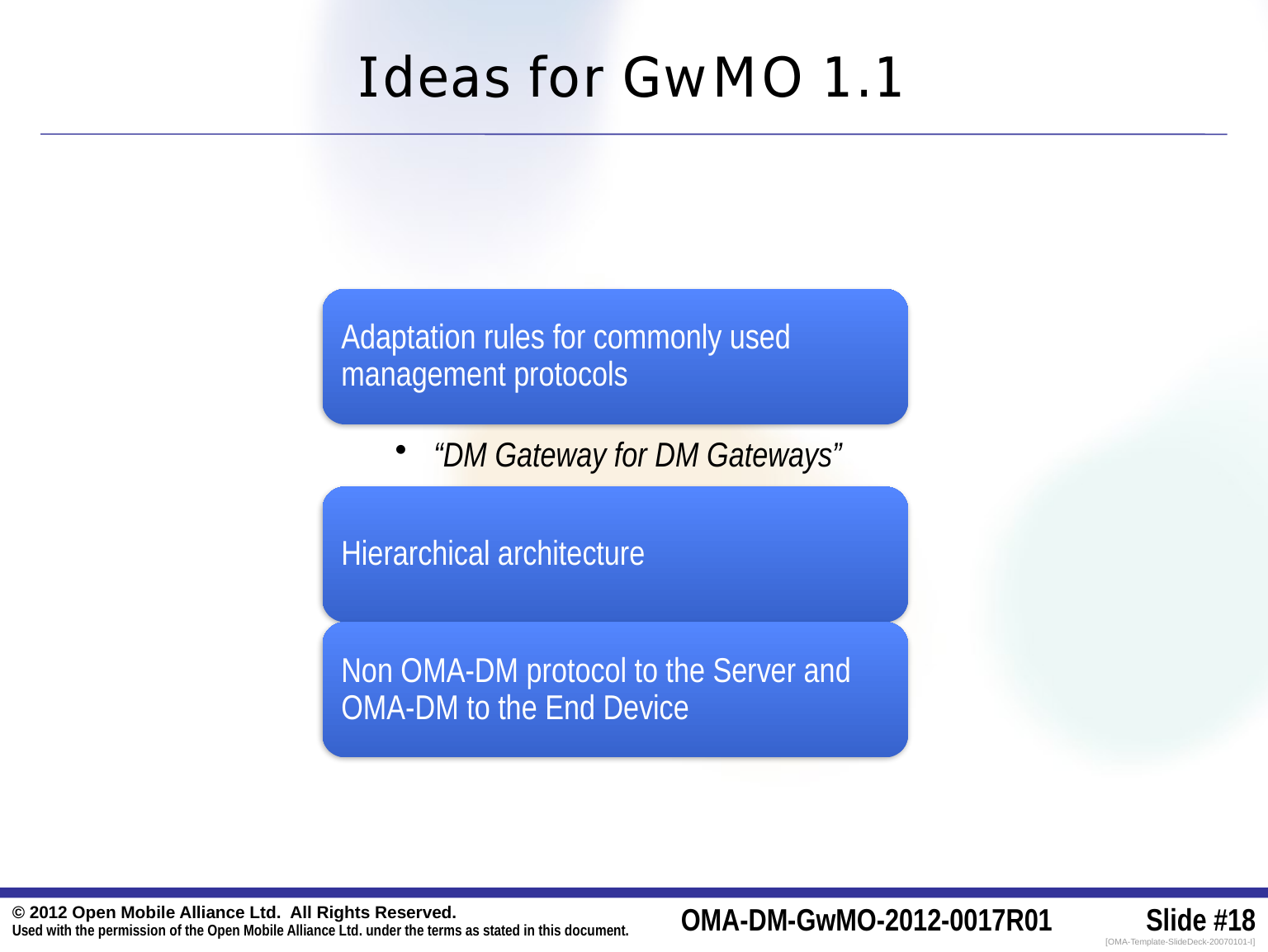

# Ideas for GwMO 1.1
Adaptation rules for commonly used management protocols
Hierarchical architecture
Non OMA-DM protocol to the Server and OMA-DM to the End Device
“DM Gateway for DM Gateways”